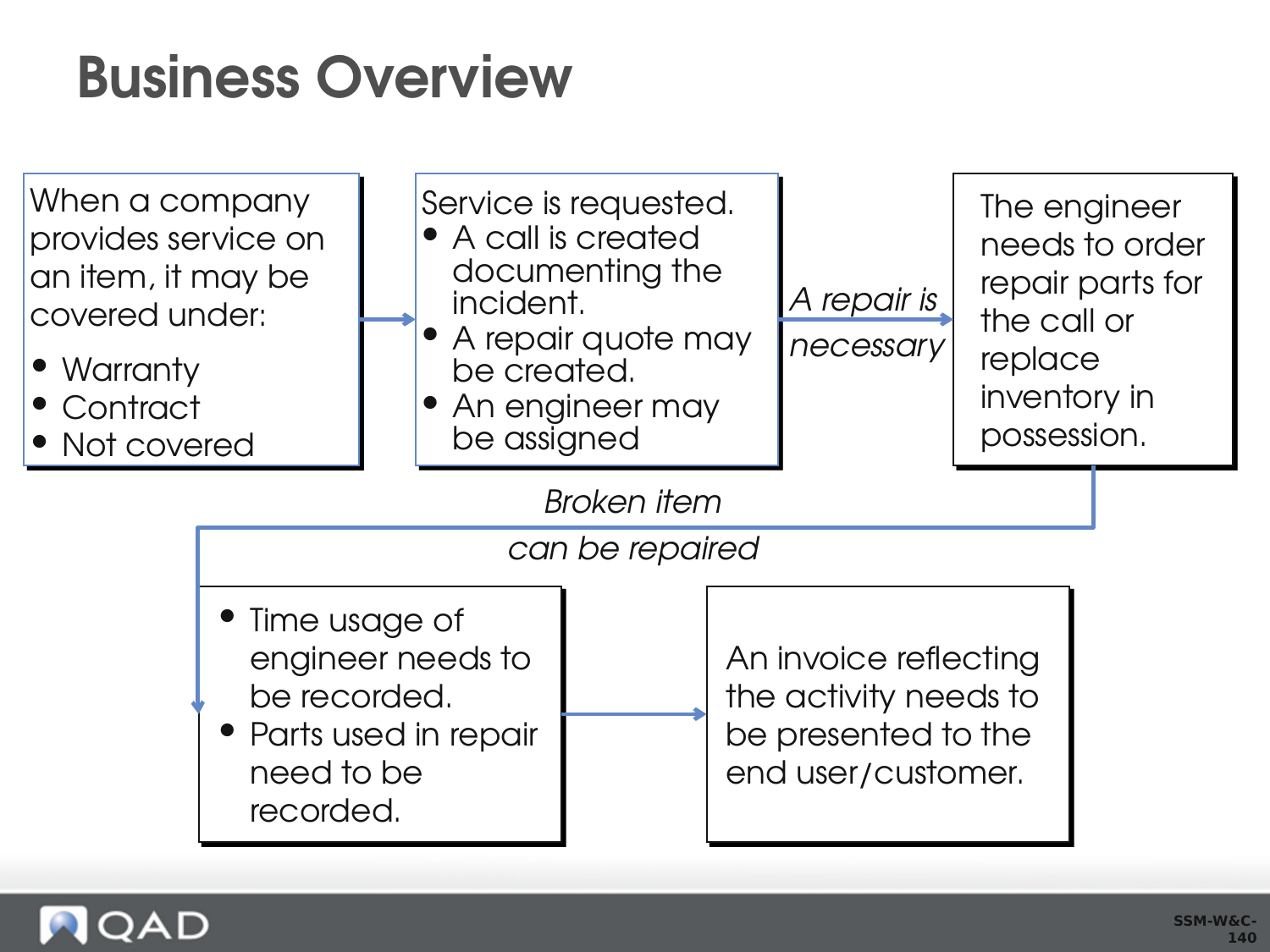

# Business Overview
When a company provides service on
an item, it may be covered under:
Service is requested.
A call is created documenting the incident.
A repair quote may be created.
An engineer may be assigned
The engineer needs to order repair parts for the call or replace inventory in possession.
A repair is
necessary
Warranty
Contract
Not covered
Broken item

can be repaired
Time usage of engineer needs to
be recorded.
Parts used in repair need to be recorded.
An invoice reflecting
the activity needs to be presented to the end user/customer.
SSM-W&C-140